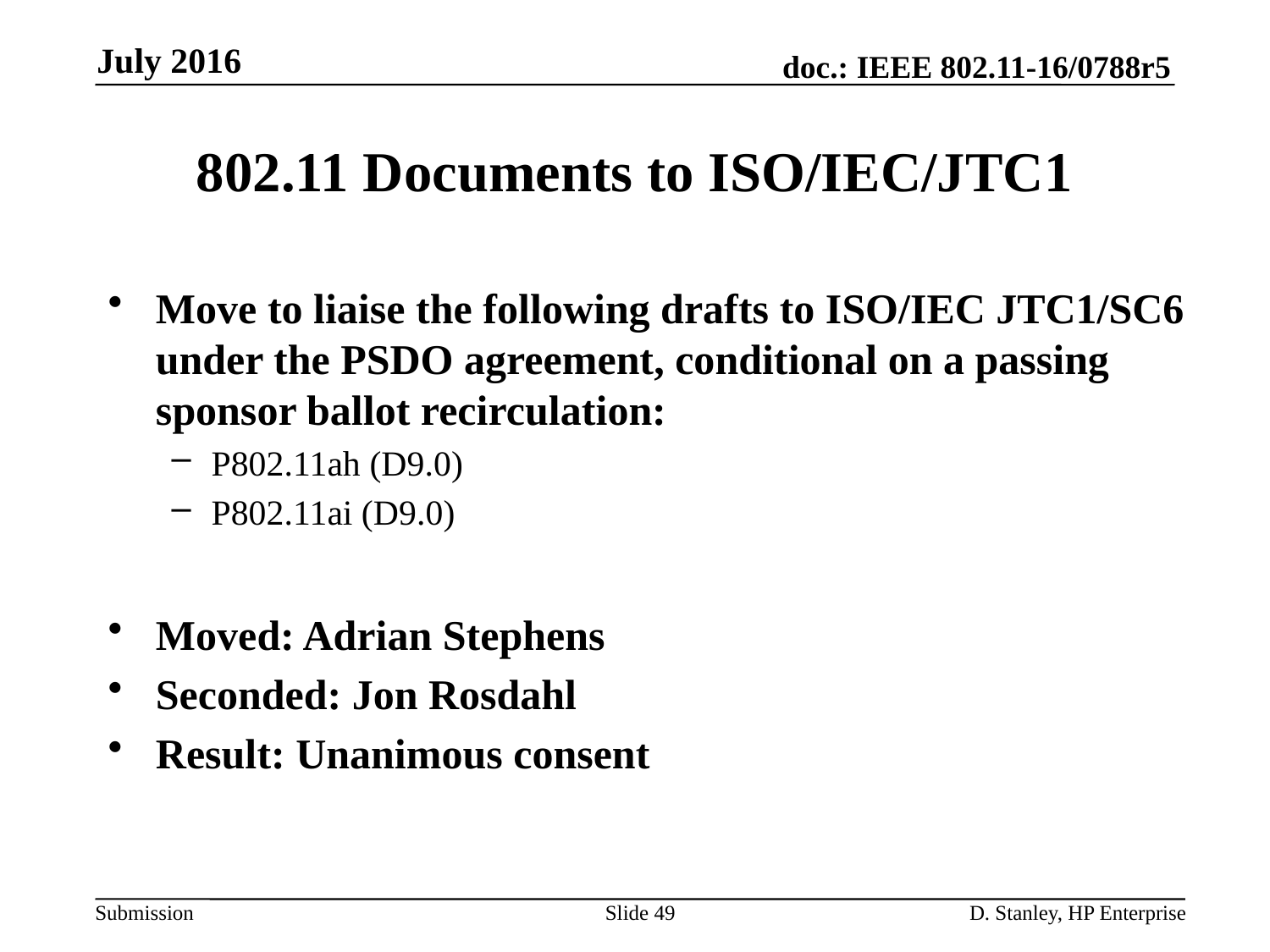

July 2016
# 802.11 Documents to ISO/IEC/JTC1
Move to liaise the following drafts to ISO/IEC JTC1/SC6 under the PSDO agreement, conditional on a passing sponsor ballot recirculation:
P802.11ah (D9.0)
P802.11ai (D9.0)

Moved: Adrian Stephens
Seconded: Jon Rosdahl
Result: Unanimous consent

Slide 49
D. Stanley, HP Enterprise